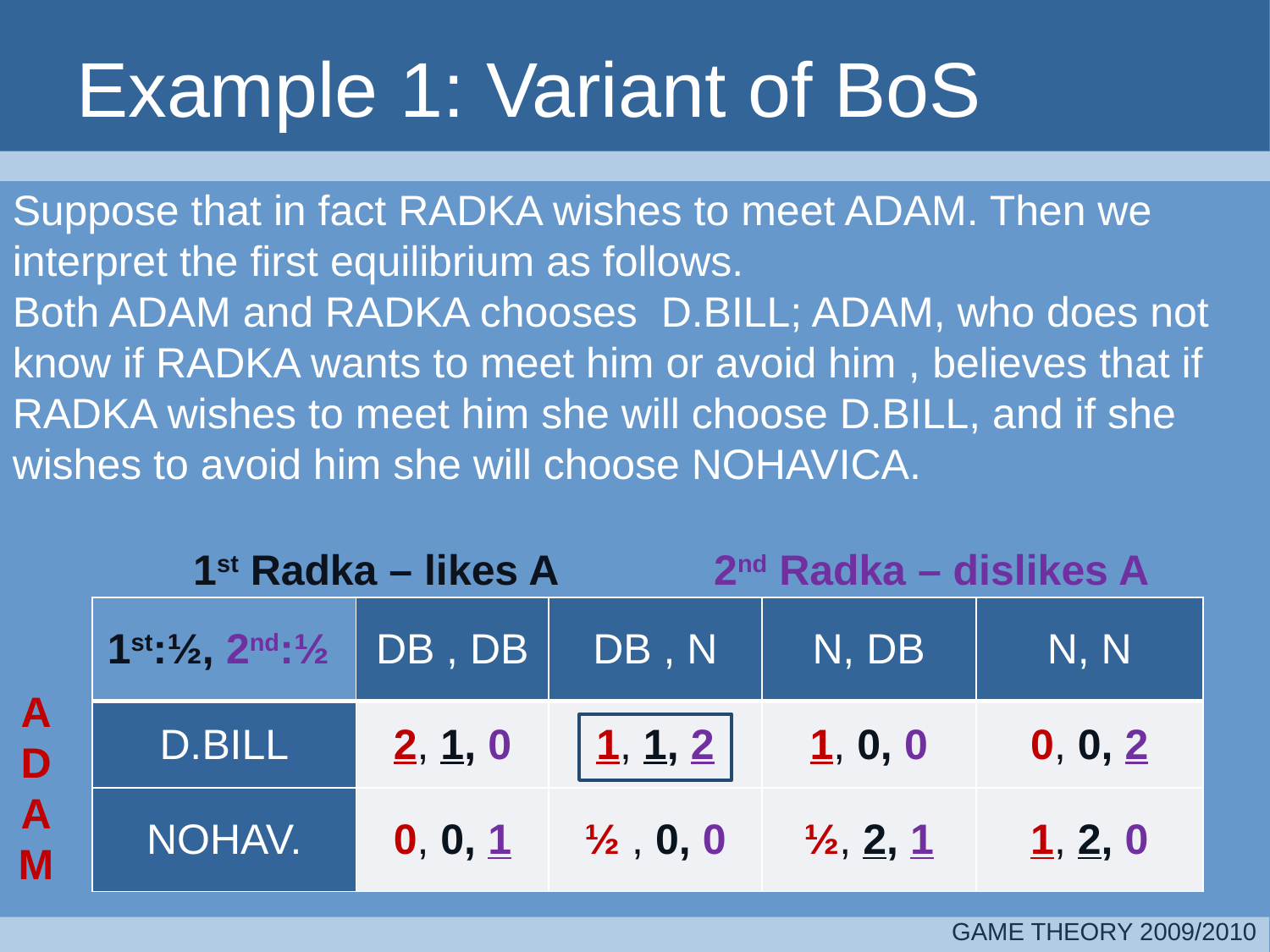

# Example 1: Variant of BoS
Suppose that in fact RADKA wishes to meet ADAM. Then we interpret the first equilibrium as follows.
Both ADAM and RADKA chooses  D.BILL; ADAM, who does not know if RADKA wants to meet him or avoid him , believes that if RADKA wishes to meet him she will choose D.BILL, and if she wishes to avoid him she will choose NOHAVICA.
1st Radka – likes A
2nd Radka – dislikes A
| 1st:½, 2nd:½ | DB , DB | DB , N | N, DB | N, N |
| --- | --- | --- | --- | --- |
| D.BILL | 2, 1, 0 | 1, 1, 2 | 1, 0, 0 | 0, 0, 2 |
| NOHAV. | 0, 0, 1 | ½ , 0, 0 | ½, 2, 1 | 1, 2, 0 |
ADAM

GAME THEORY 2009/2010